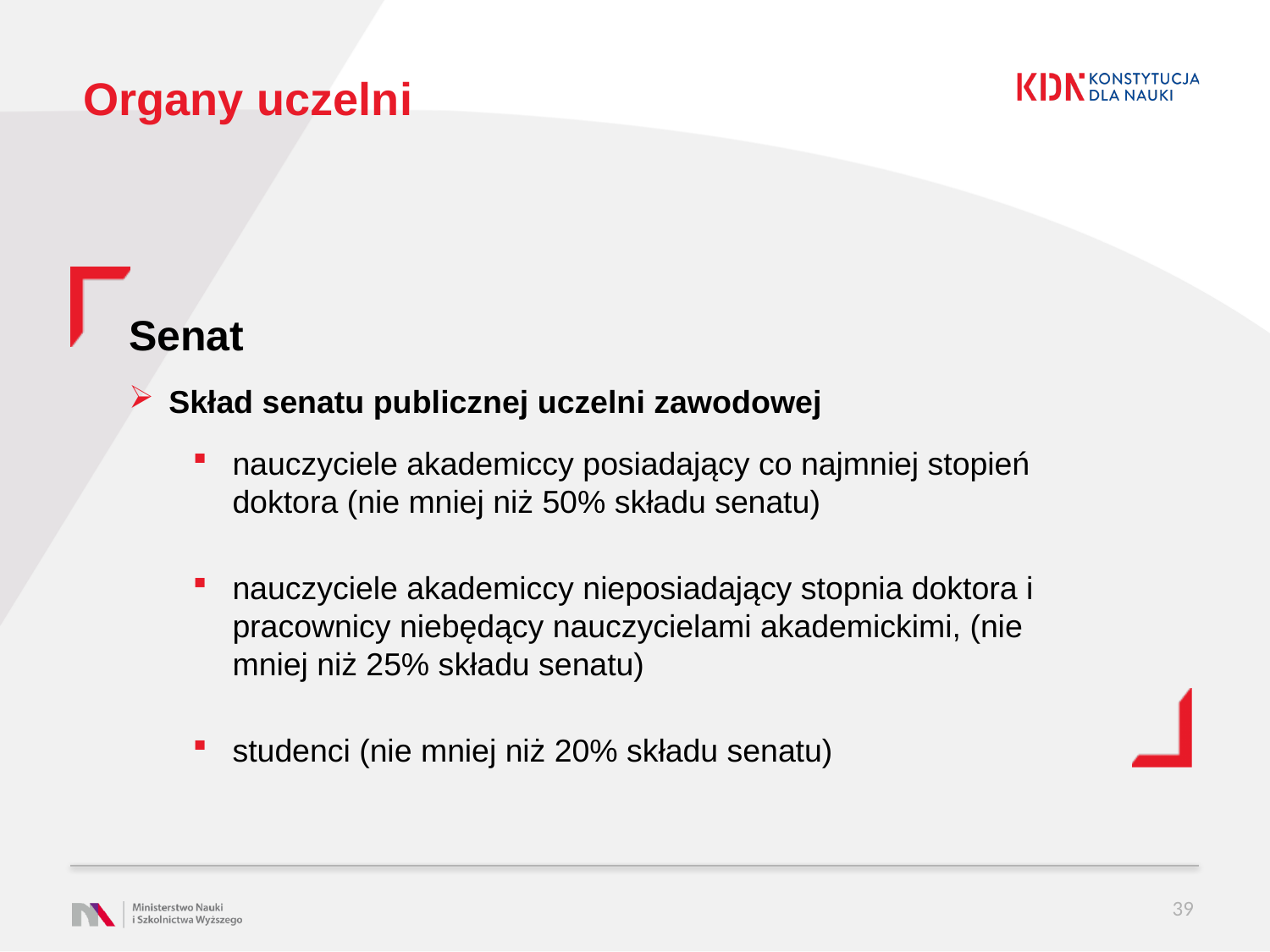

# Organy uczelni
Senat
Skład senatu publicznej uczelni zawodowej
nauczyciele akademiccy posiadający co najmniej stopień doktora (nie mniej niż 50% składu senatu)

nauczyciele akademiccy nieposiadający stopnia doktora i pracownicy niebędący nauczycielami akademickimi, (nie mniej niż 25% składu senatu)

studenci (nie mniej niż 20% składu senatu)
39